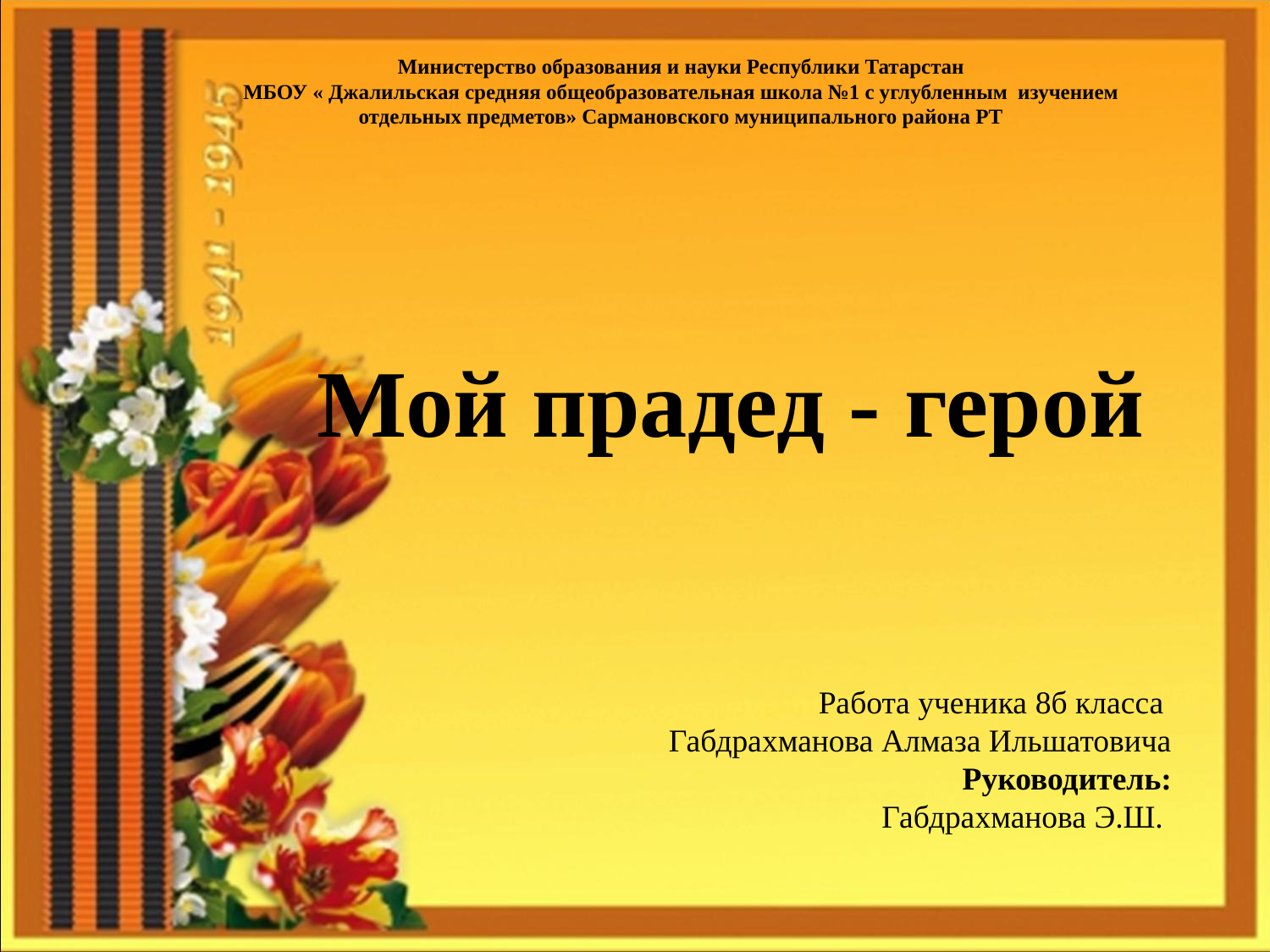

Министерство образования и науки Республики Татарстан
МБОУ « Джалильская средняя общеобразовательная школа №1 с углубленным  изучением отдельных предметов» Сармановского муниципального района РТ

Мой прадед - герой

Работа ученика 8б класса
Габдрахманова Алмаза Ильшатовича
Руководитель:
Габдрахманова Э.Ш.